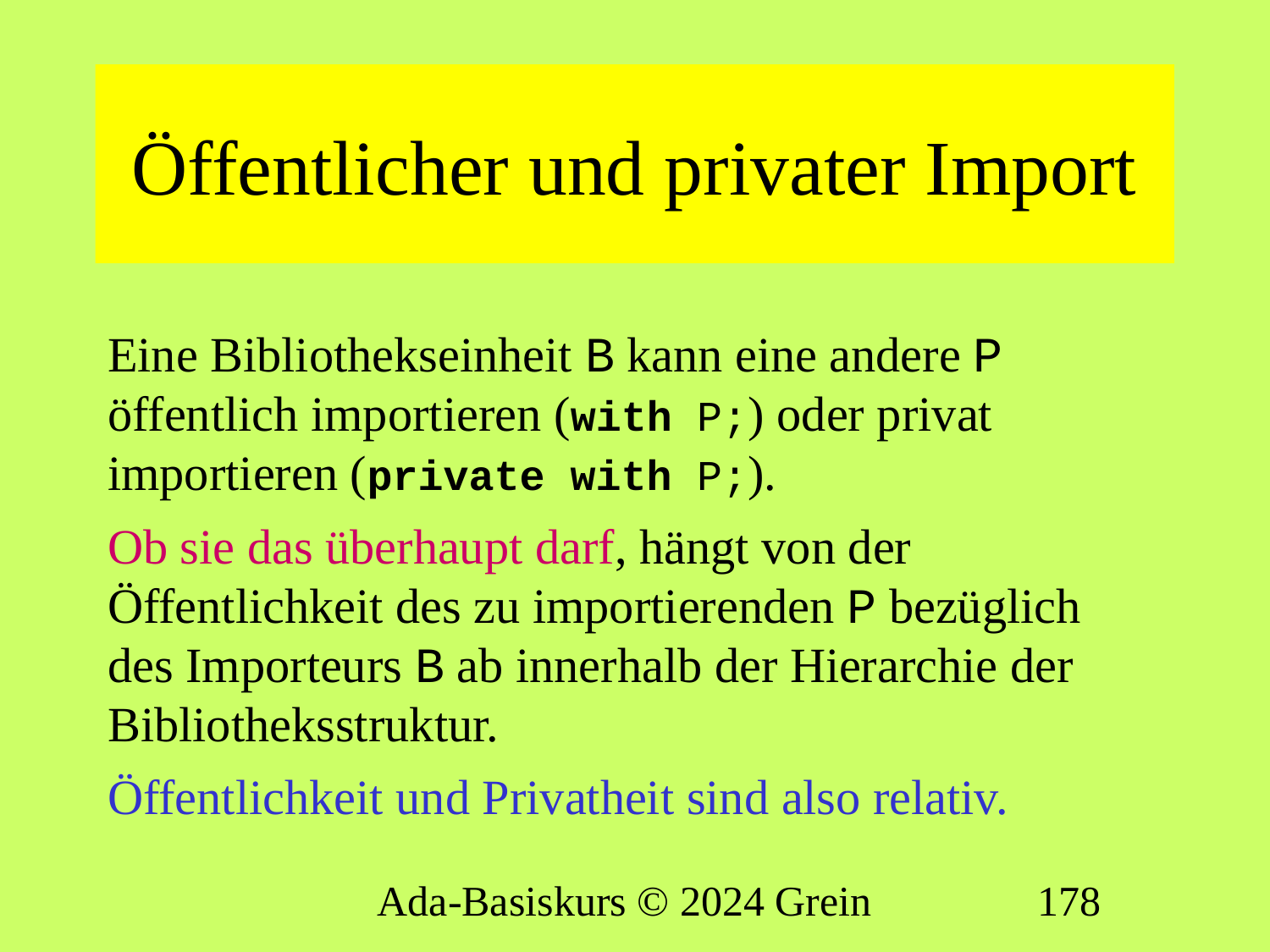

# Öffentlicher und privater Import
Eine Bibliothekseinheit B kann eine andere P öffentlich importieren (with P;) oder privat importieren (private with P;).
Ob sie das überhaupt darf, hängt von der Öffentlichkeit des zu importierenden P bezüglich
des Importeurs B ab innerhalb der Hierarchie der Bibliotheksstruktur.
Öffentlichkeit und Privatheit sind also relativ.
Ada-Basiskurs © 2024 Grein
178